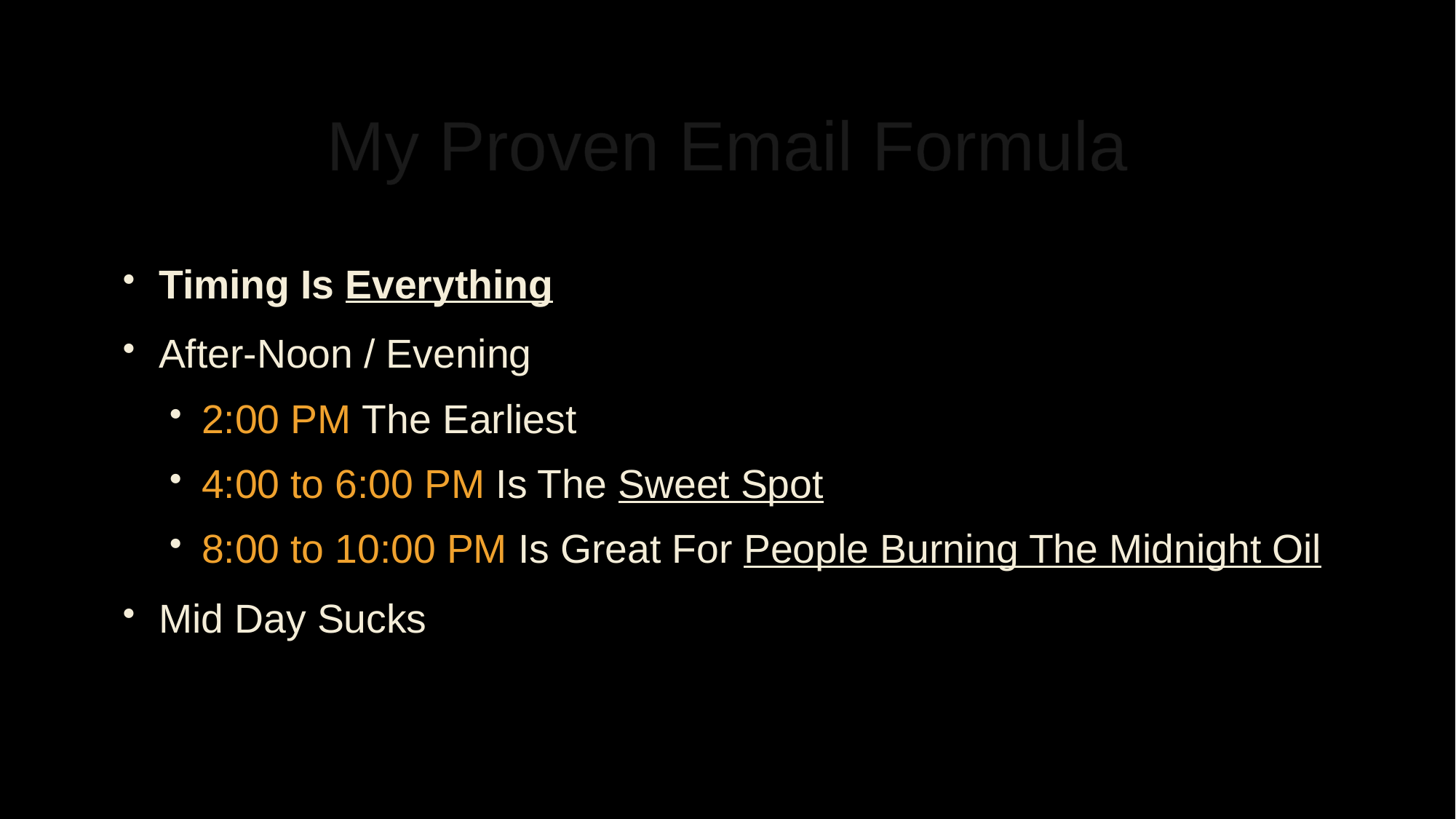

# My Proven Email Formula
Timing Is Everything
After-Noon / Evening
2:00 PM The Earliest
4:00 to 6:00 PM Is The Sweet Spot
8:00 to 10:00 PM Is Great For People Burning The Midnight Oil
Mid Day Sucks